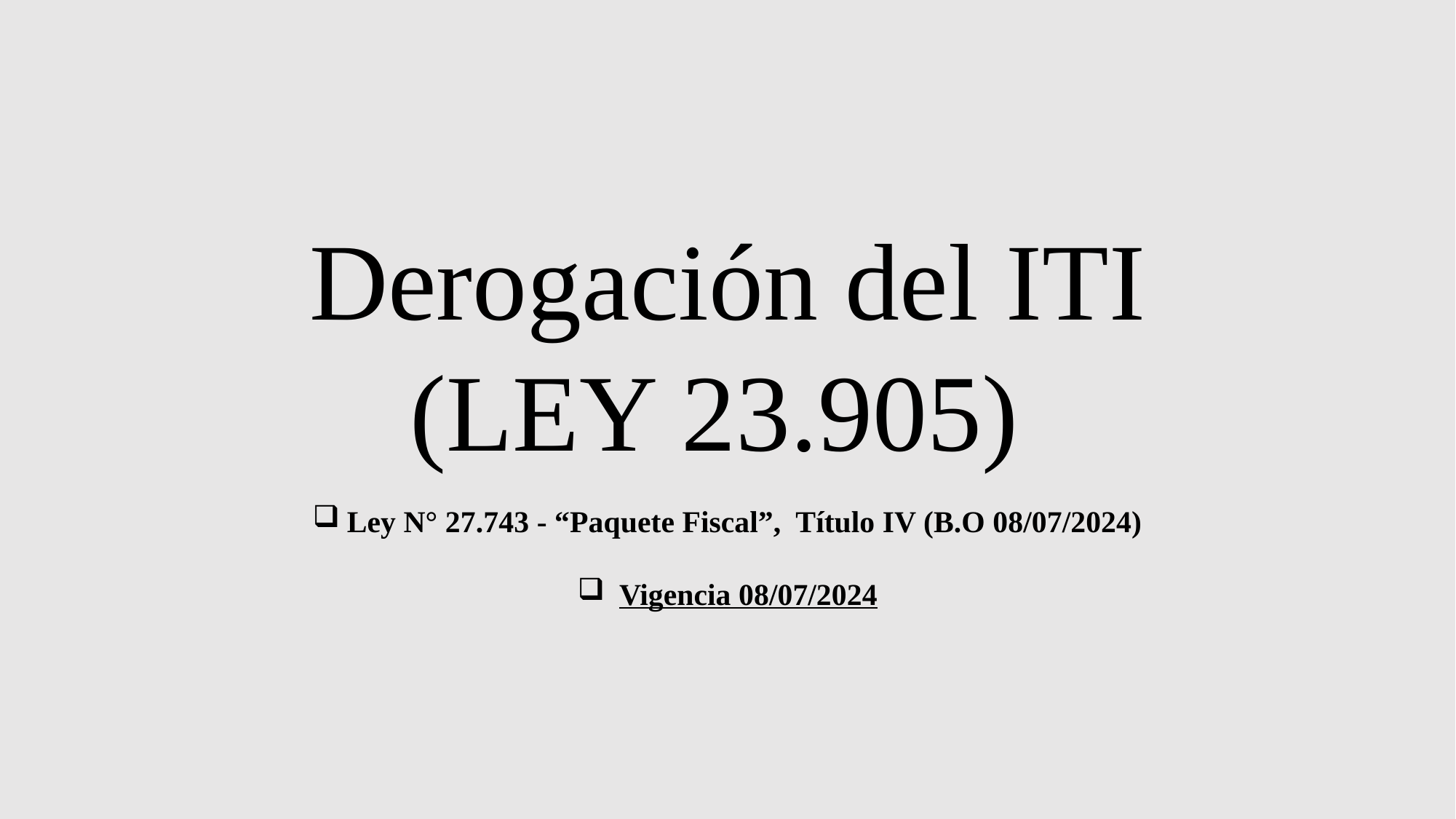

Derogación del ITI
(LEY 23.905)

Ley N° 27.743 - “Paquete Fiscal”,  Título IV (B.O 08/07/2024)

 Vigencia 08/07/2024